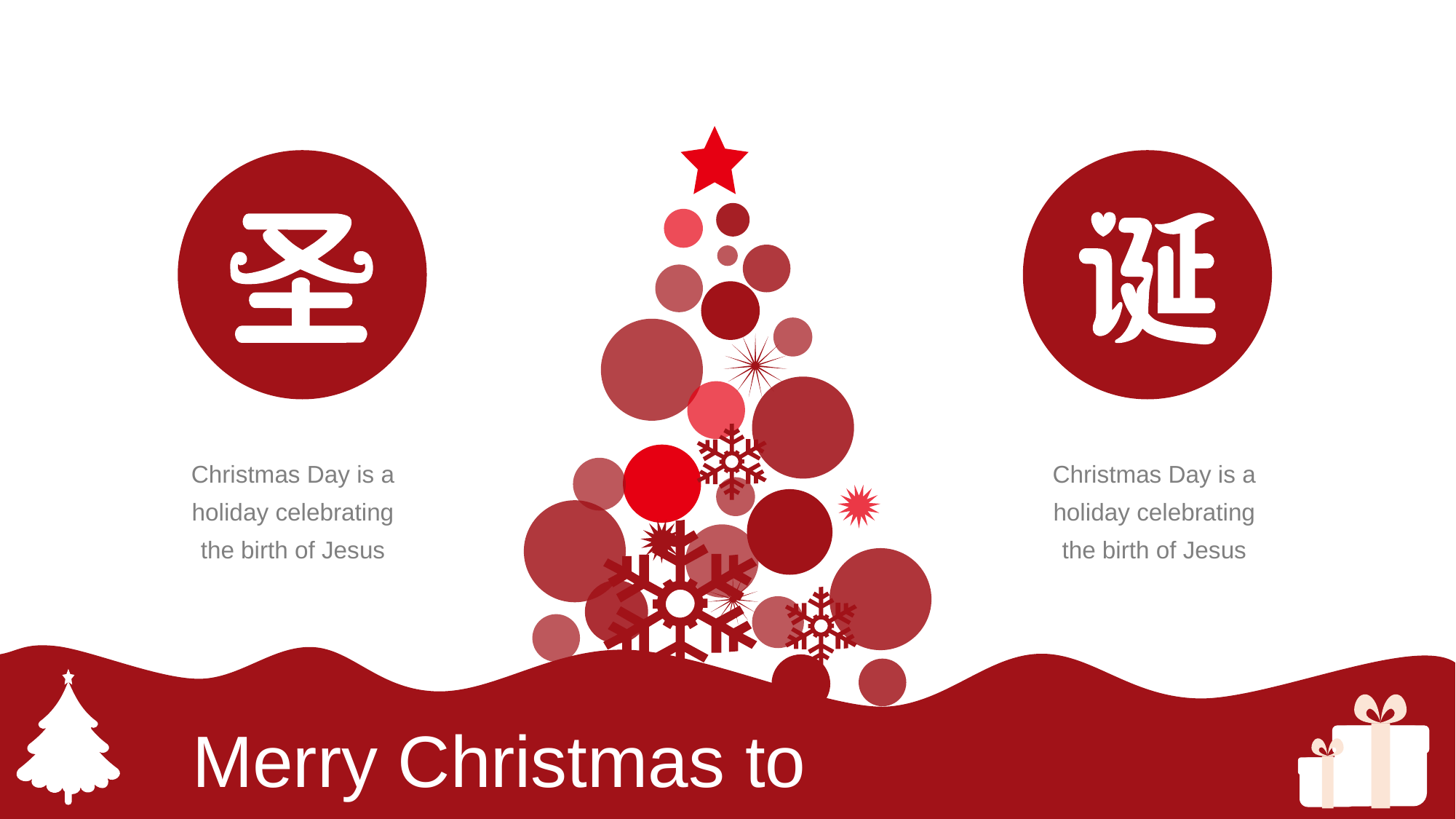

Christmas Day is a holiday celebrating the birth of Jesus
Christmas Day is a holiday celebrating the birth of Jesus

Merry Christmas to You